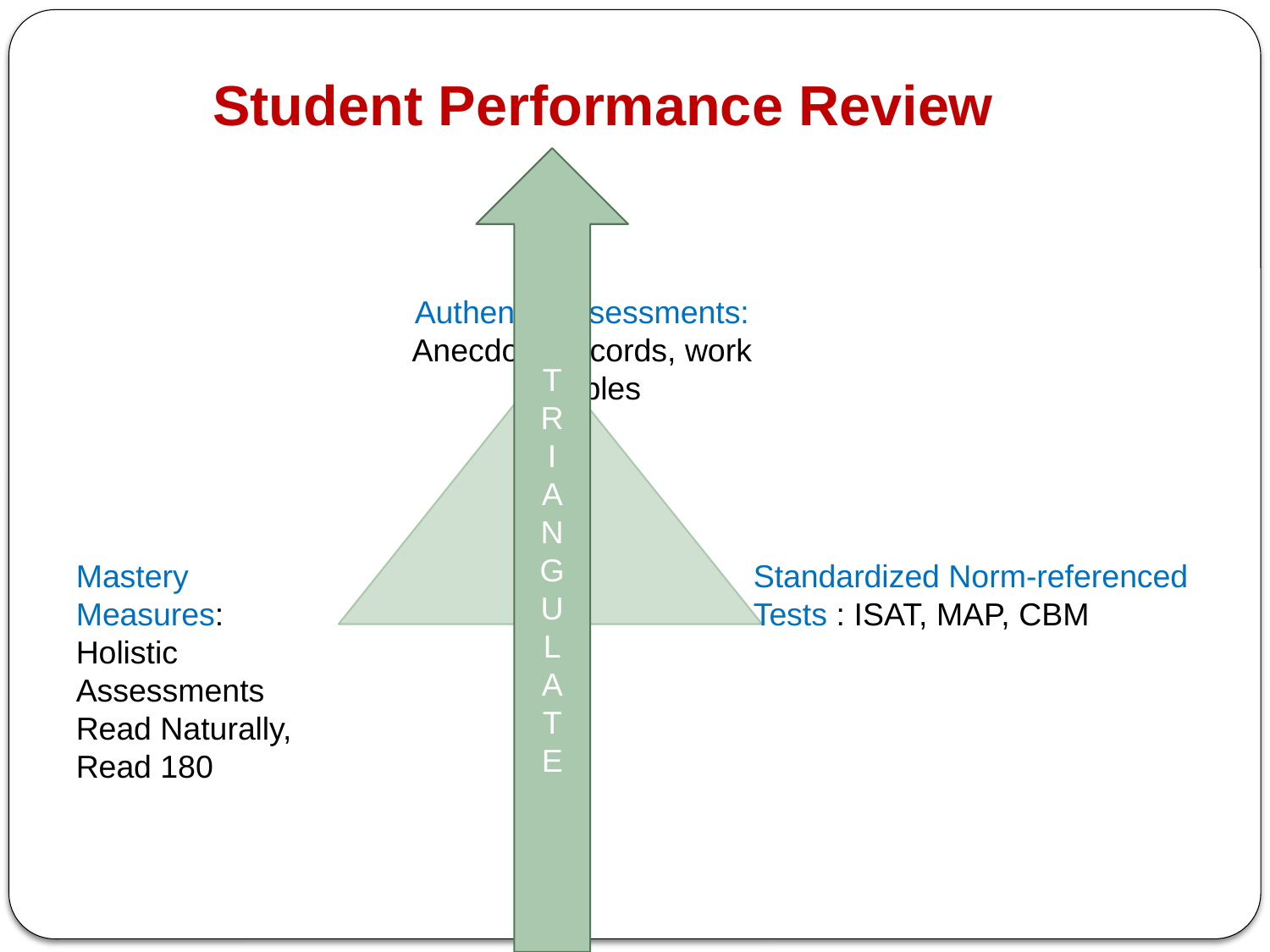

Student Performance Review
T
R
I
A
N
G
U
L
A
T
E
Authentic assessments:
Anecdotal records, work samples

Mastery Measures:
Holistic Assessments
Read Naturally,  Read 180
Standardized Norm-referenced Tests : ISAT, MAP, CBM